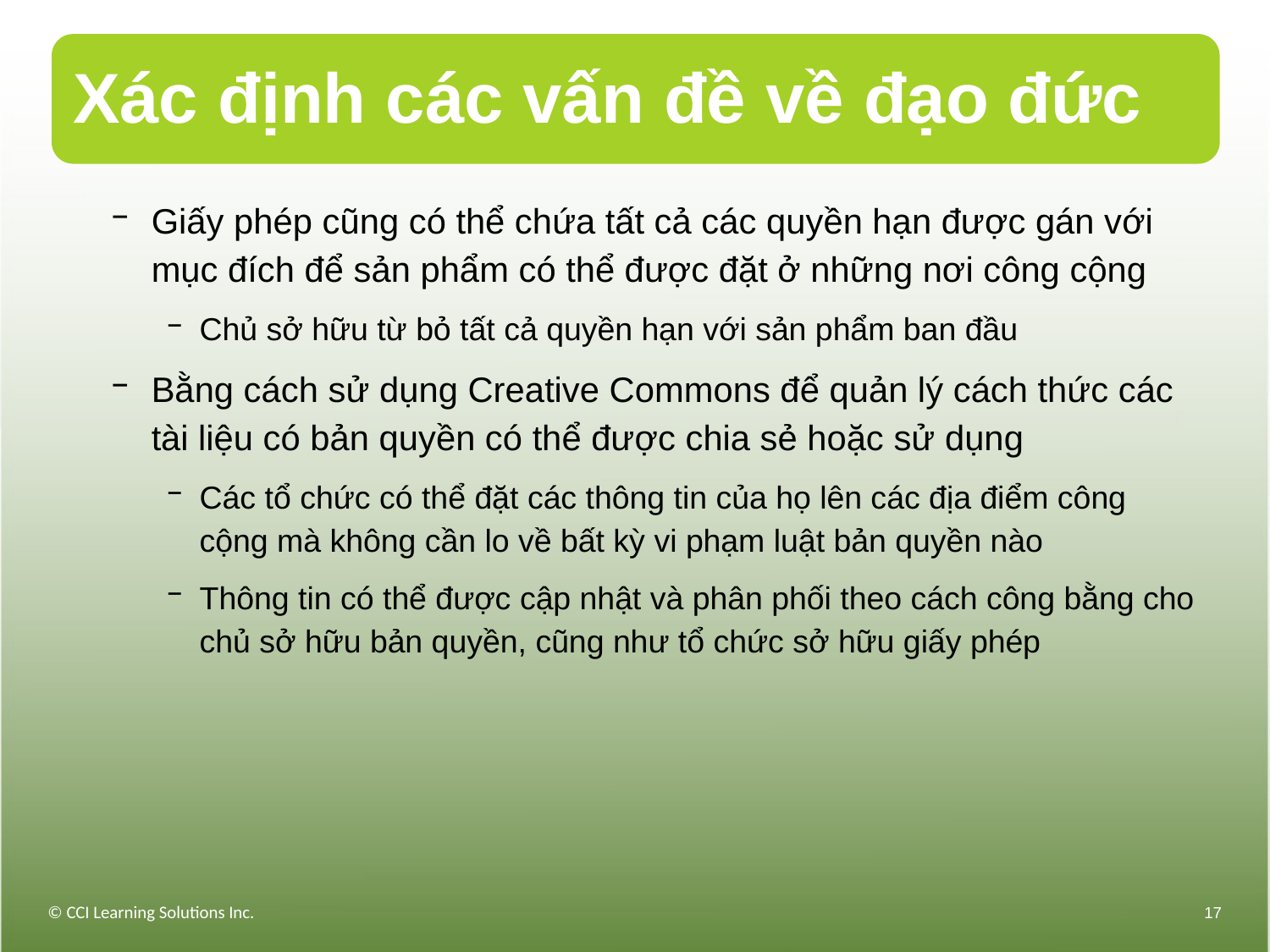

# Xác định các vấn đề về đạo đức
Giấy phép cũng có thể chứa tất cả các quyền hạn được gán với mục đích để sản phẩm có thể được đặt ở những nơi công cộng
Chủ sở hữu từ bỏ tất cả quyền hạn với sản phẩm ban đầu
Bằng cách sử dụng Creative Commons để quản lý cách thức các tài liệu có bản quyền có thể được chia sẻ hoặc sử dụng
Các tổ chức có thể đặt các thông tin của họ lên các địa điểm công cộng mà không cần lo về bất kỳ vi phạm luật bản quyền nào
Thông tin có thể được cập nhật và phân phối theo cách công bằng cho chủ sở hữu bản quyền, cũng như tổ chức sở hữu giấy phép
© CCI Learning Solutions Inc.
17